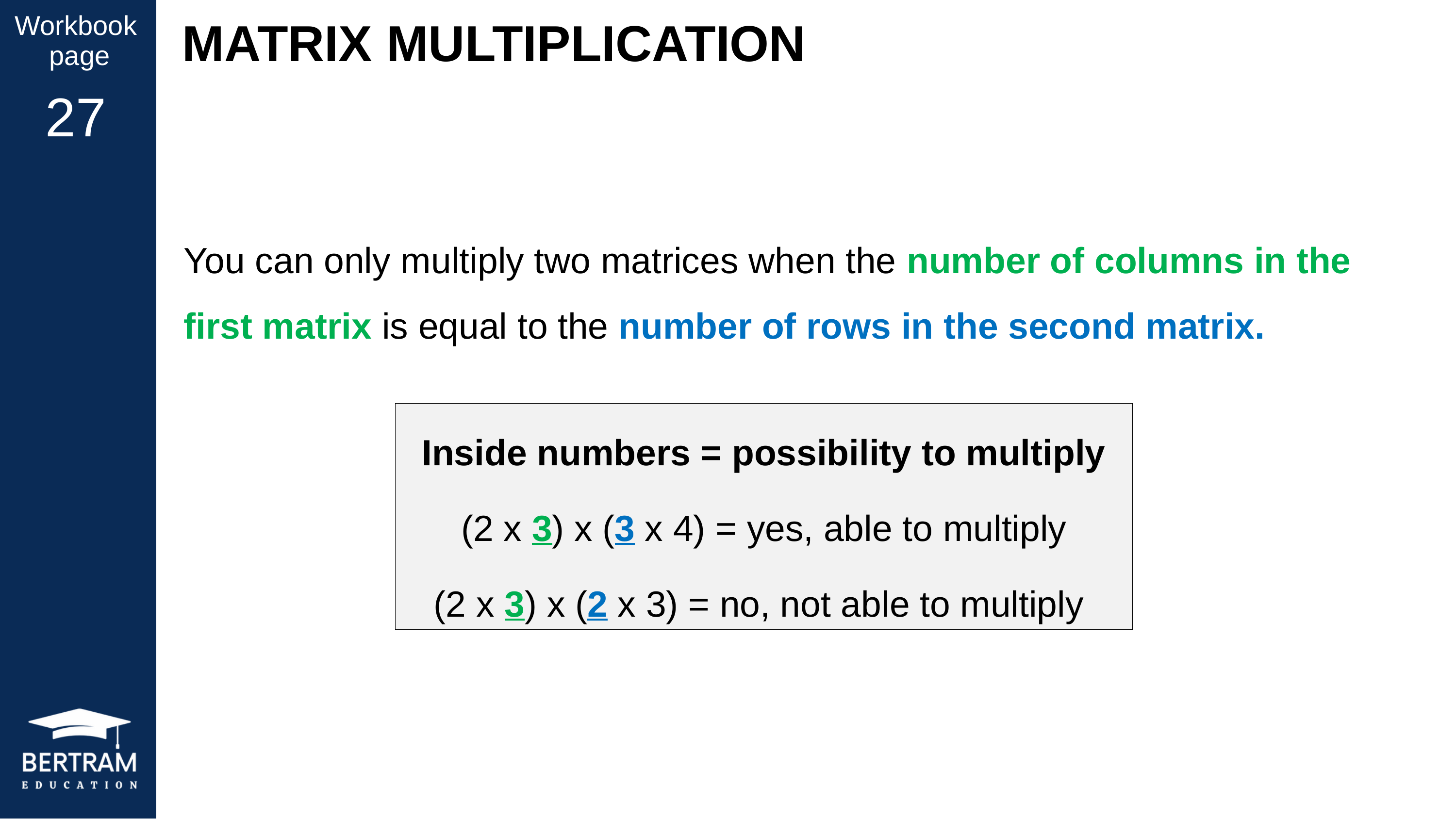

MATRIX MULTIPLICATION
Workbook
page
27
You can only multiply two matrices when the number of columns in the first matrix is equal to the number of rows in the second matrix.
Inside numbers = possibility to multiply
(2 x 3) x (3 x 4) = yes, able to multiply
(2 x 3) x (2 x 3) = no, not able to multiply